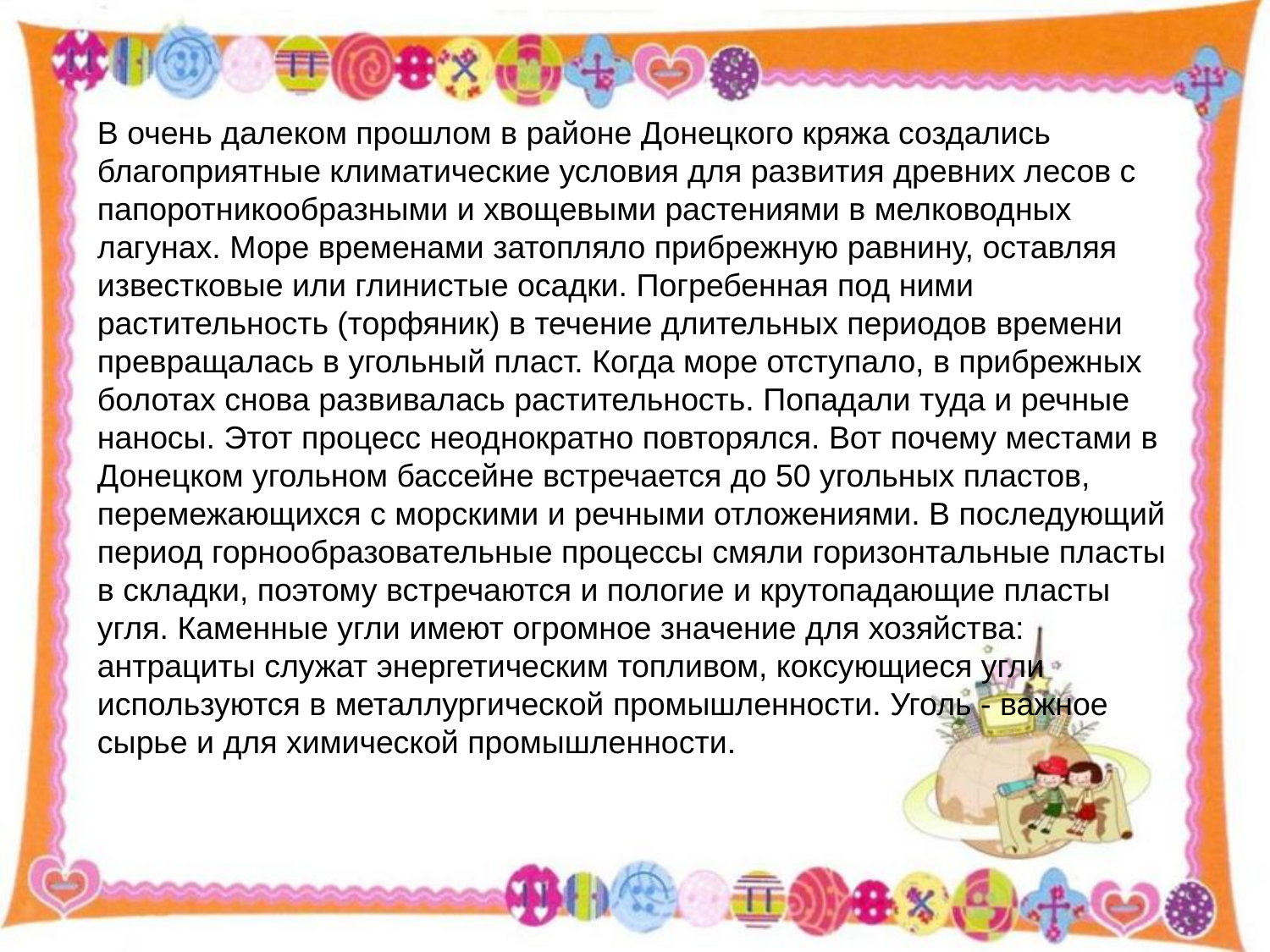

В очень далеком прошлом в районе Донецкого кряжа создались благоприятные климатические условия для развития древних лесов с папоротникообразными и хвощевыми растениями в мелководных лагунах. Море временами затопляло прибрежную равнину, оставляя известковые или глинистые осадки. Погребенная под ними растительность (торфяник) в течение длительных периодов времени превращалась в угольный пласт. Когда море отступало, в прибрежных болотах снова развивалась растительность. Попадали туда и речные наносы. Этот процесс неоднократно повторялся. Вот почему местами в Донецком угольном бассейне встречается до 50 угольных пластов, перемежающихся с морскими и речными отложениями. В последующий период горнообразовательные процессы смяли горизонтальные пласты в складки, поэтому встречаются и пологие и крутопадающие пласты угля. Каменные угли имеют огромное значение для хозяйства: антрациты служат энергетическим топливом, коксующиеся угли используются в металлургической промышленности. Уголь - важное сырье и для химической промышленности.